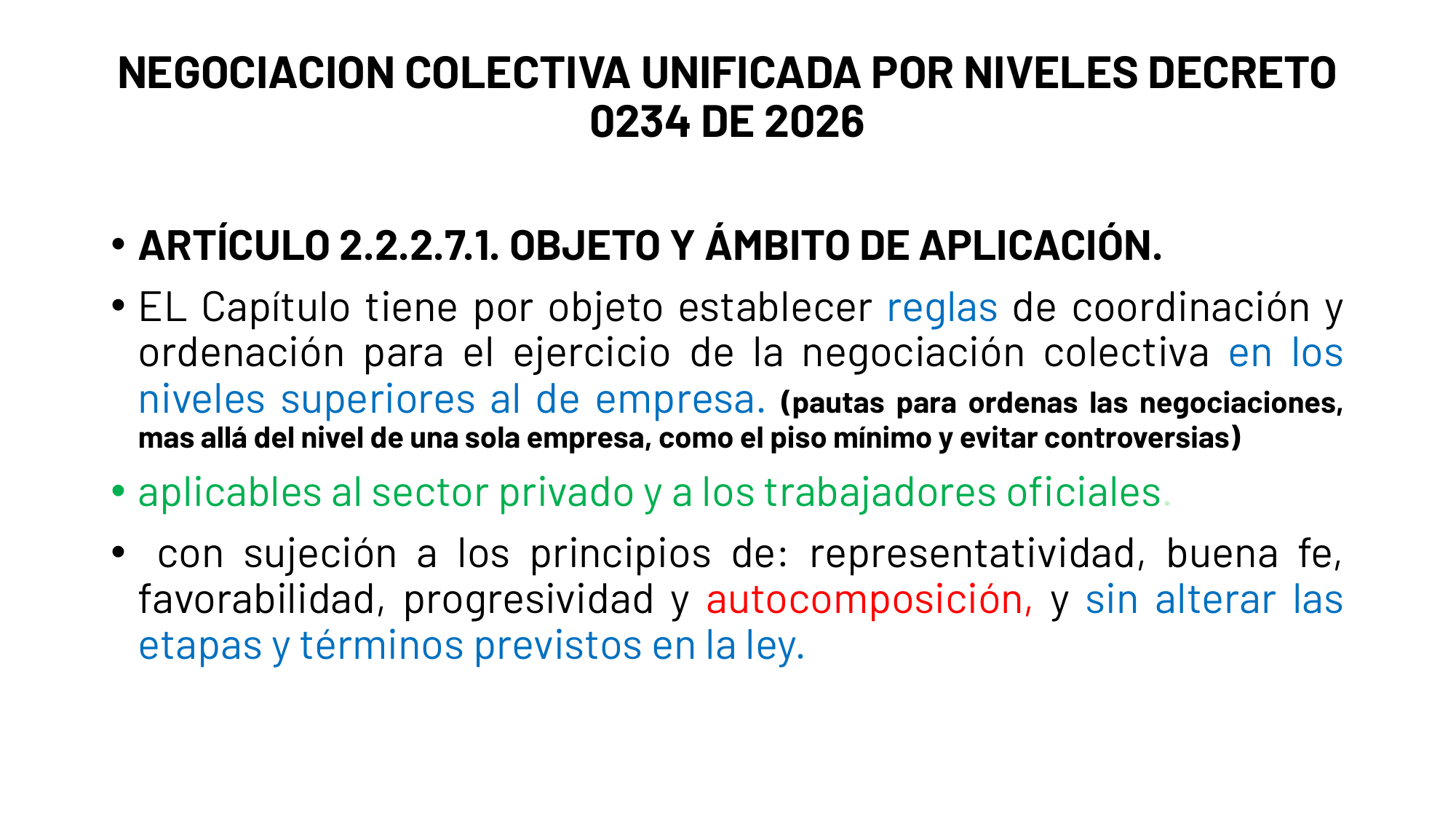

# NEGOCIACION COLECTIVA UNIFICADA POR NIVELES DECRETO 0234 DE 2026
ARTÍCULO 2.2.2.7.1. OBJETO Y ÁMBITO DE APLICACIÓN.
EL Capítulo tiene por objeto establecer reglas de coordinación y ordenación para el ejercicio de la negociación colectiva en los niveles superiores al de empresa. (pautas para ordenas las negociaciones, mas allá del nivel de una sola empresa, como el piso mínimo y evitar controversias)
aplicables al sector privado y a los trabajadores oficiales.
 con sujeción a los principios de: representatividad, buena fe, favorabilidad, progresividad y autocomposición, y sin alterar las etapas y términos previstos en la ley.